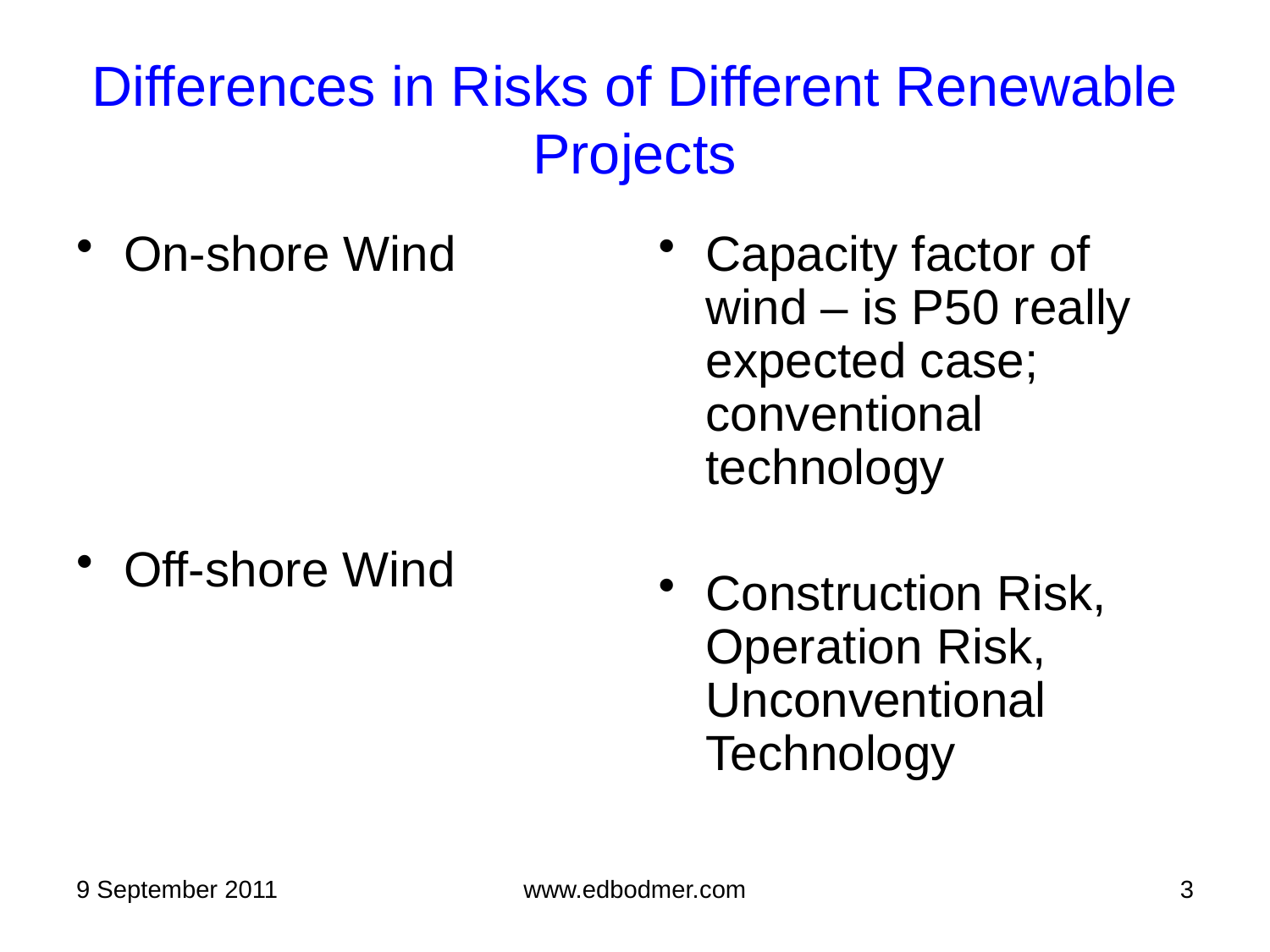

Differences in Risks of Different Renewable Projects
On-shore Wind

Off-shore Wind
Capacity factor of wind – is P50 really expected case; conventional technology

Construction Risk, Operation Risk, Unconventional Technology
9 September 2011
www.edbodmer.com
3